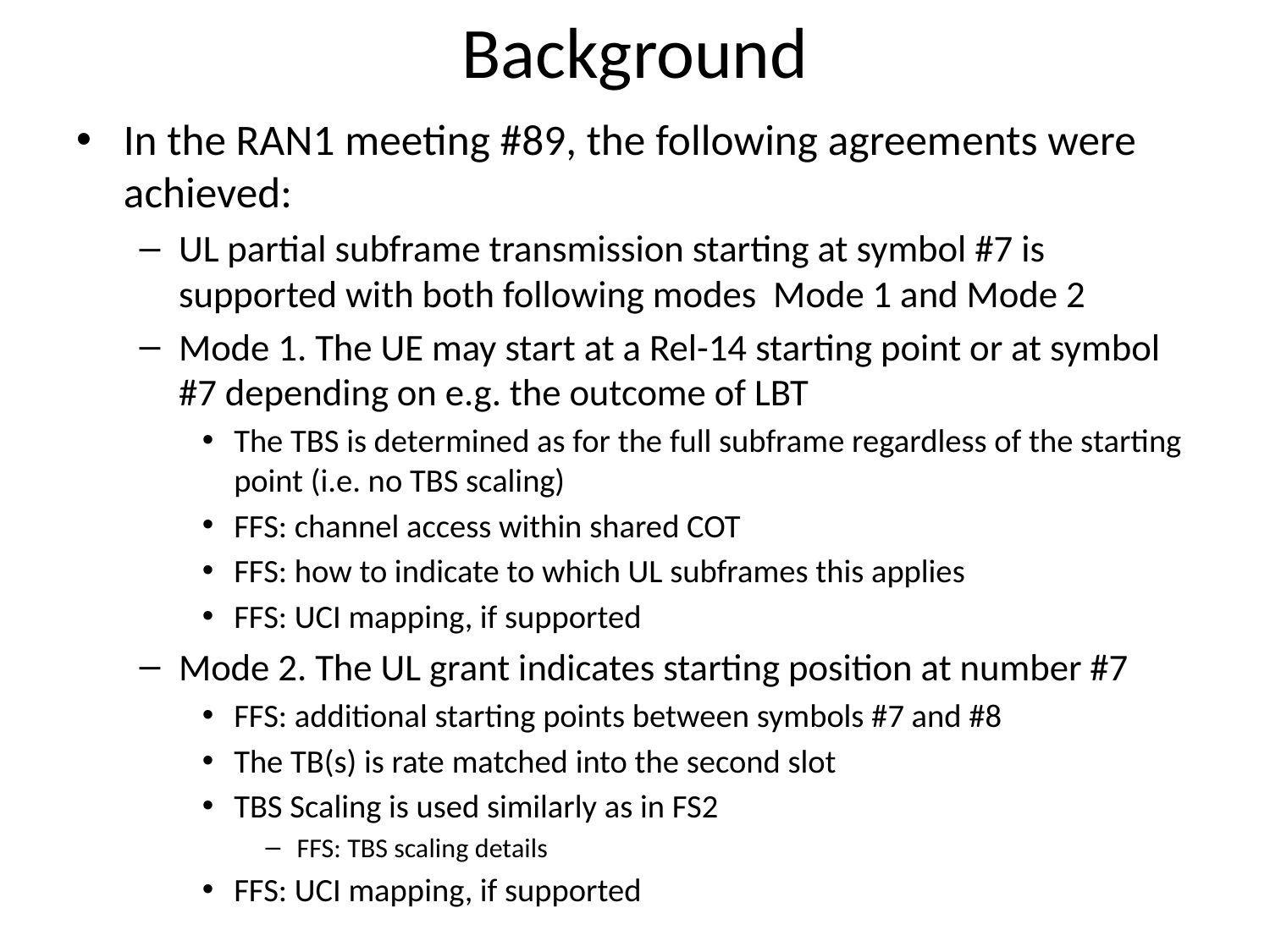

# Background
In the RAN1 meeting #89, the following agreements were achieved:
UL partial subframe transmission starting at symbol #7 is supported with both following modes  Mode 1 and Mode 2
Mode 1. The UE may start at a Rel-14 starting point or at symbol #7 depending on e.g. the outcome of LBT
The TBS is determined as for the full subframe regardless of the starting point (i.e. no TBS scaling)
FFS: channel access within shared COT
FFS: how to indicate to which UL subframes this applies
FFS: UCI mapping, if supported
Mode 2. The UL grant indicates starting position at number #7
FFS: additional starting points between symbols #7 and #8
The TB(s) is rate matched into the second slot
TBS Scaling is used similarly as in FS2
FFS: TBS scaling details
FFS: UCI mapping, if supported